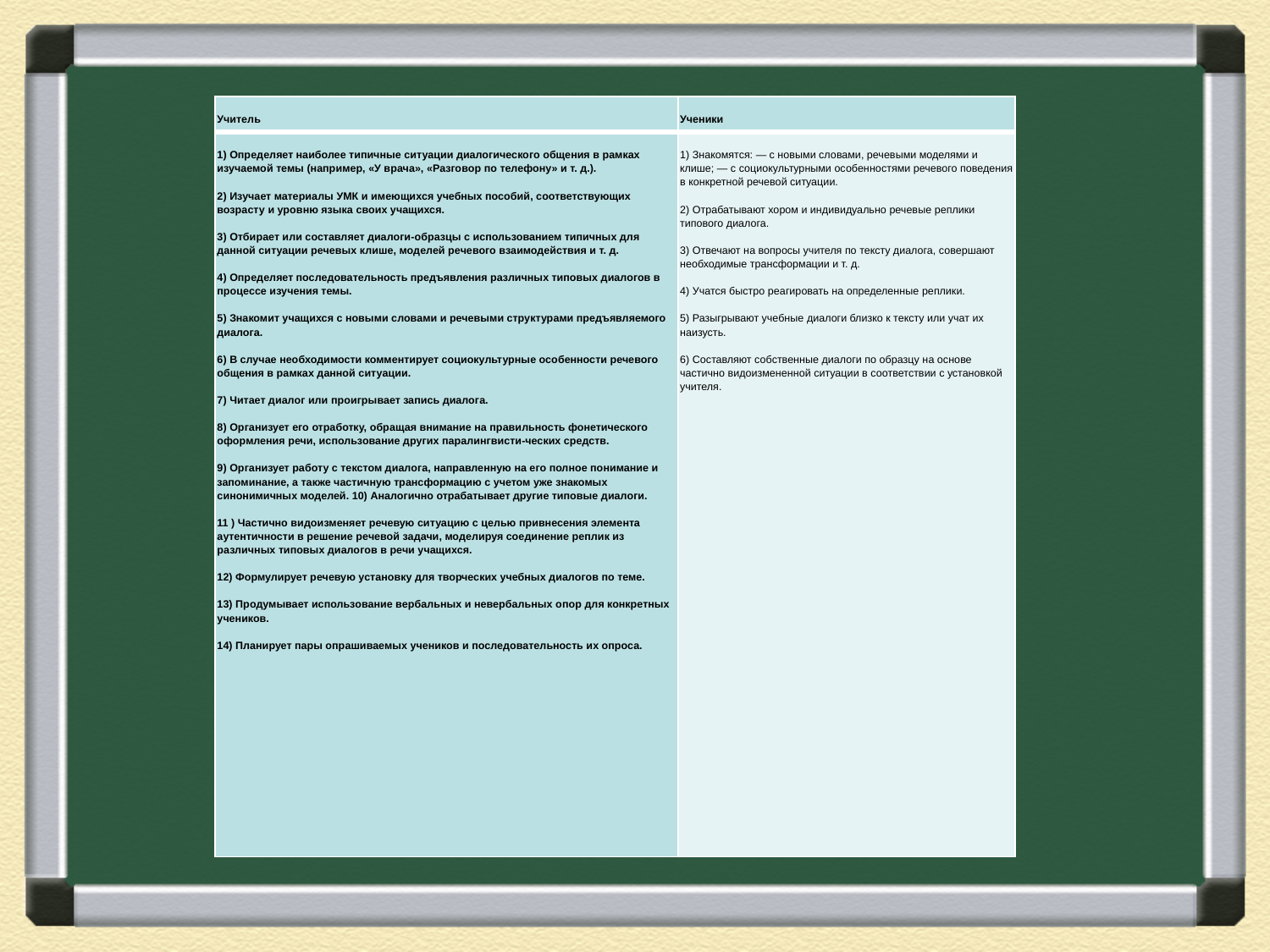

| Учитель | Ученики |
| --- | --- |
| 1) Определяет наиболее типичные ситуации ди­алогического общения в рамках изучаемой темы (например, «У врача», «Разговор по телефону» и т. д.). 2) Изучает материалы УМК и имеющихся учеб­ных пособий, соответствующих возрасту и уровню языка своих учащихся. 3) Отбирает или составляет диалоги-образцы с использованием типичных для данной ситуа­ции речевых клише, моделей речевого взаи­модействия и т. д. 4) Определяет последовательность предъявле­ния различных типовых диалогов в процессе изучения темы. 5) Знакомит учащихся с новыми словами и ре­чевыми структурами предъявляемого диа­лога. 6) В случае необходимости комментирует социо­культурные особенности речевого общения в рамках данной ситуации. 7) Читает диалог или проигрывает запись диа­лога. 8) Организует его отработку, обращая внимание на правильность фонетического оформления речи, использование других паралингвисти-ческих средств. 9) Организует работу с текстом диалога, направ­ленную на его полное понимание и запомина­ние, а также частичную трансформацию с уче­том уже знакомых синонимичных моделей. 10) Аналогично отрабатывает другие типовые диалоги. 11 ) Частично видоизменяет речевую ситуацию с целью привнесения элемента аутентично­сти в решение речевой задачи, моделируя соединение реплик из различных типовых диалогов в речи учащихся. 12) Формулирует речевую установку для твор­ческих учебных диалогов по теме. 13) Продумывает использование вербальных и невербальных опор для конкретных учеников. 14) Планирует пары опрашиваемых учеников и последовательность их опроса. | 1) Знакомятся: — с новыми словами, речевыми моделями и клише; — с социокультурными особенностями речевого поведения в конкретной речевой ситуации. 2) Отрабатывают хором и индивидуально речевые реплики типового диа­лога. 3) Отвечают на вопросы учителя по тексту диа­лога, совершают необ­ходимые трансформа­ции и т. д. 4) Учатся быстро реагиро­вать на определенные реплики. 5) Разыгрывают учебные диалоги близко к тексту или учат их наизусть. 6) Составляют собствен­ные диалоги по образцу на основе частично ви­доизмененной ситуации в соответствии с уста­новкой учителя. |